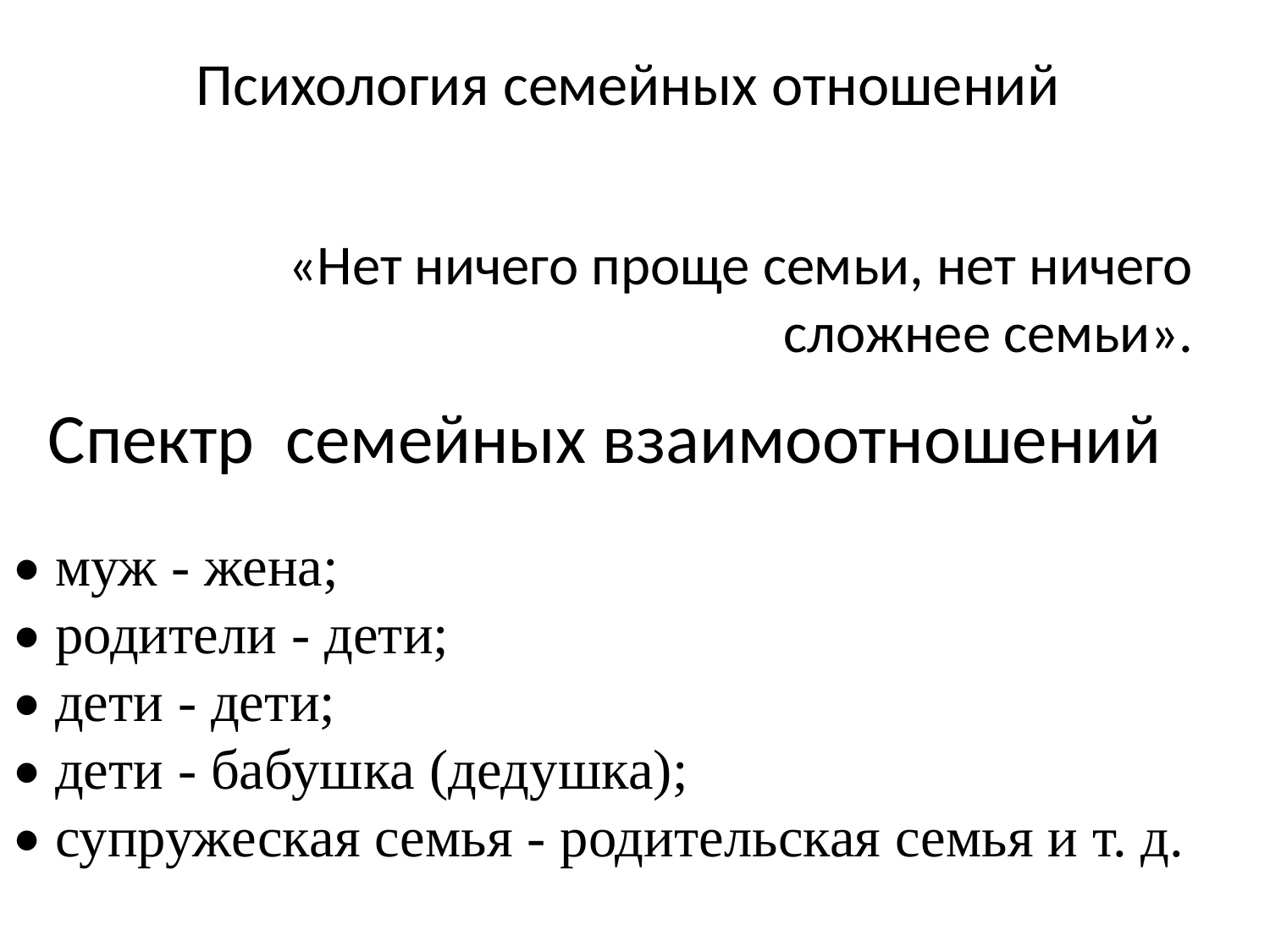

# Психология семейных отношений
«Нет ничего проще семьи, нет ничего сложнее семьи».
Спектр  семейных взаимоотношений
• муж - жена;
• родители - дети;
• дети - дети;
• дети - бабушка (дедушка);
• супружеская семья - родительская семья и т. д.